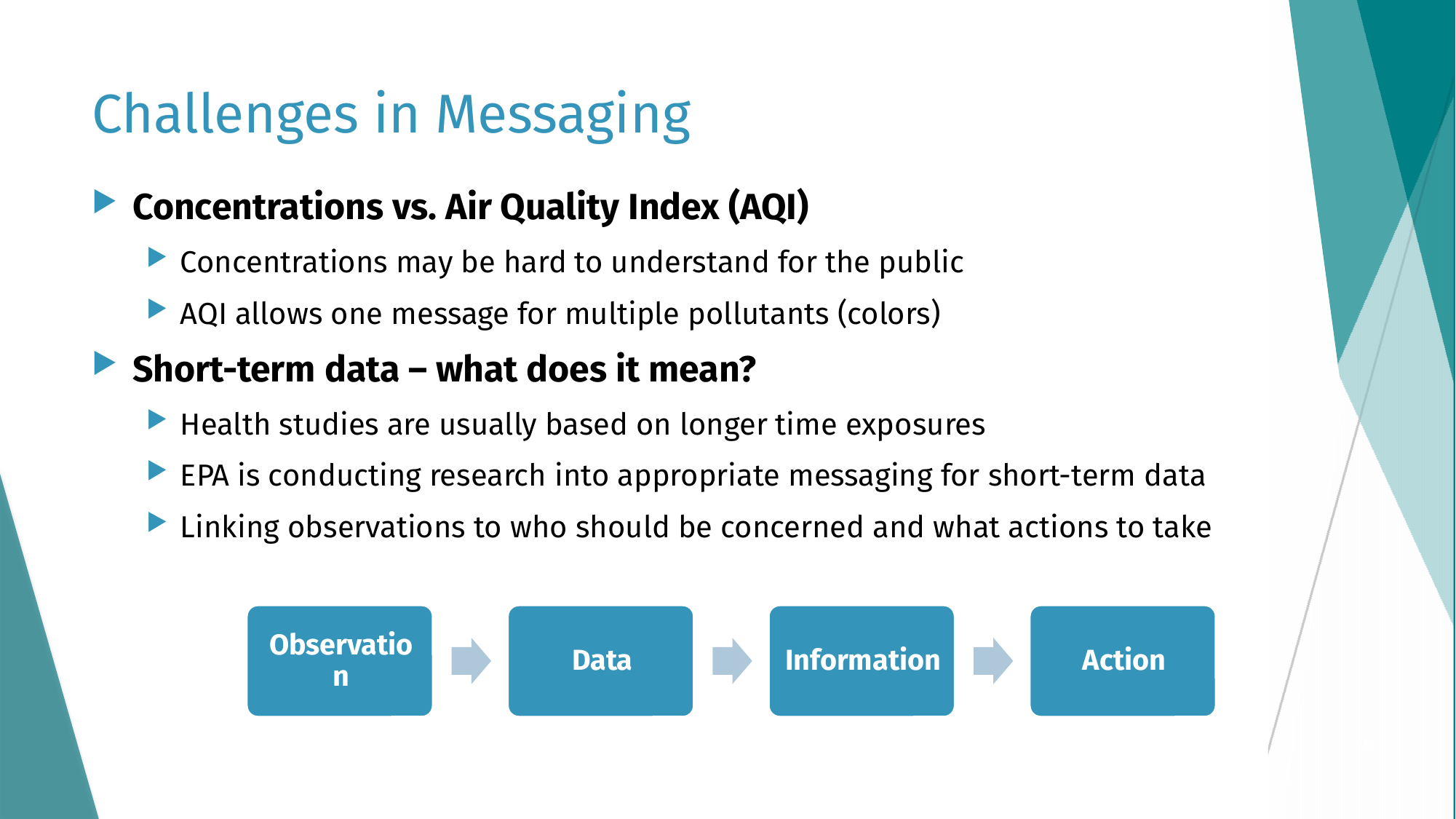

# Challenges in Messaging
Concentrations vs. Air Quality Index (AQI)​
Concentrations may be hard to understand for the public​
AQI allows one message for multiple pollutants (colors)​
Short-term data – what does it mean?​
Health studies are usually based on longer time exposures​
EPA is conducting research into appropriate messaging for short-term data​
Linking observations to who should be concerned and what actions to take​

Observation

Data

Information

Action
35